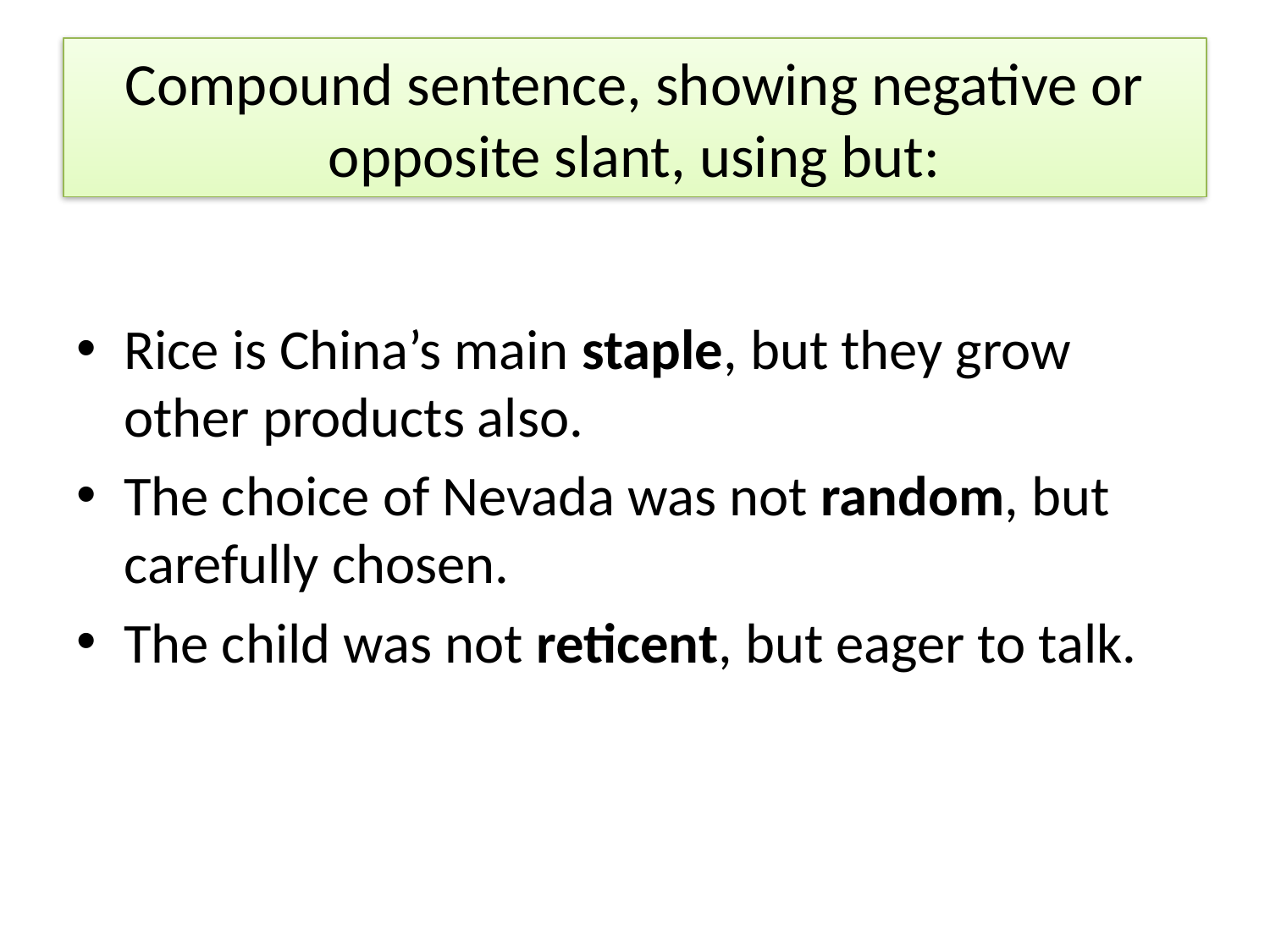

# Compound sentence, showing negative or opposite slant, using but:
Rice is China’s main staple, but they grow other products also.
The choice of Nevada was not random, but carefully chosen.
The child was not reticent, but eager to talk.